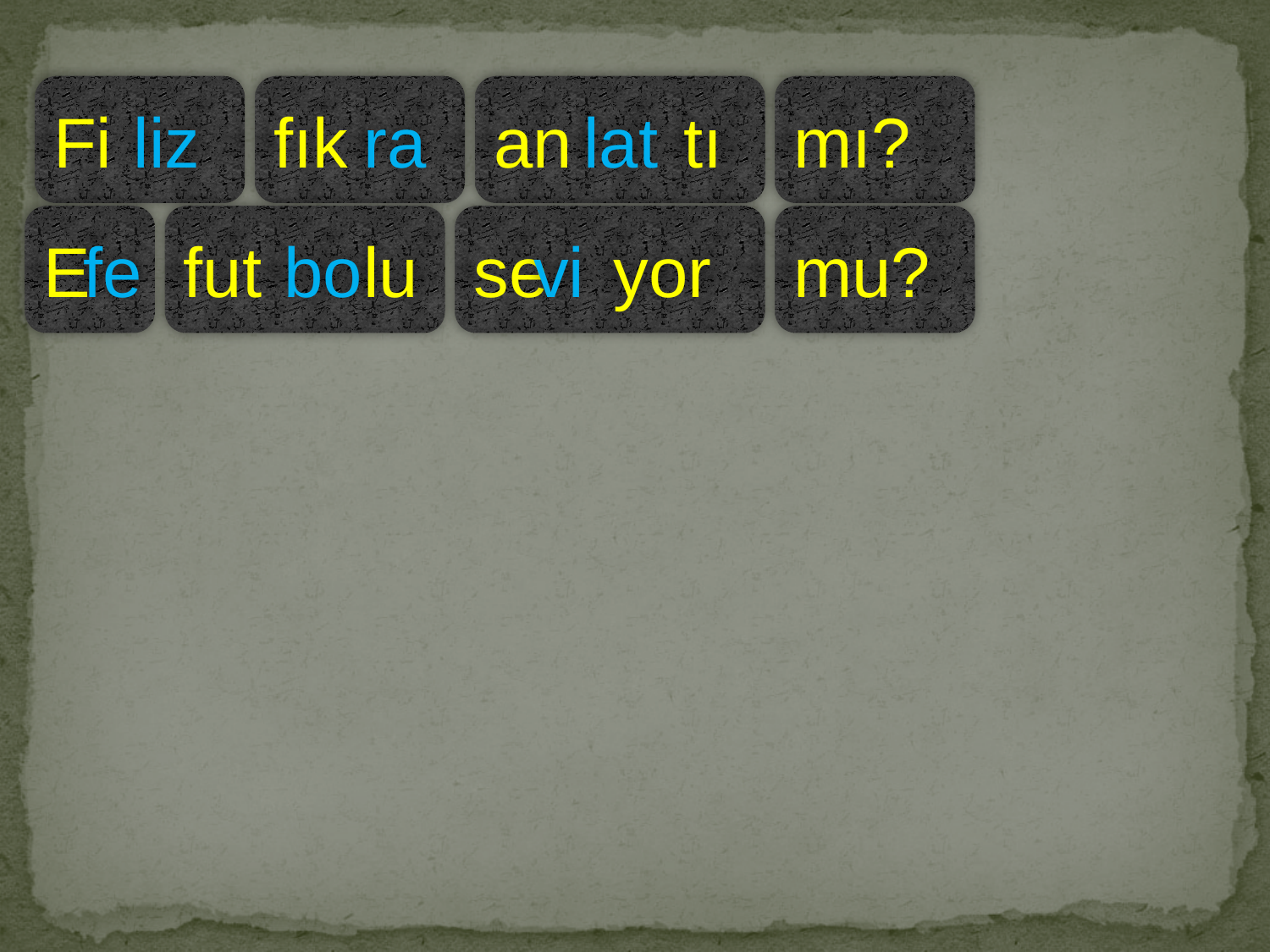

Fi
liz
fık
ra
an
lat
tı
mı?
E
fe
fut
bo
lu
se
vi
yor
mu?